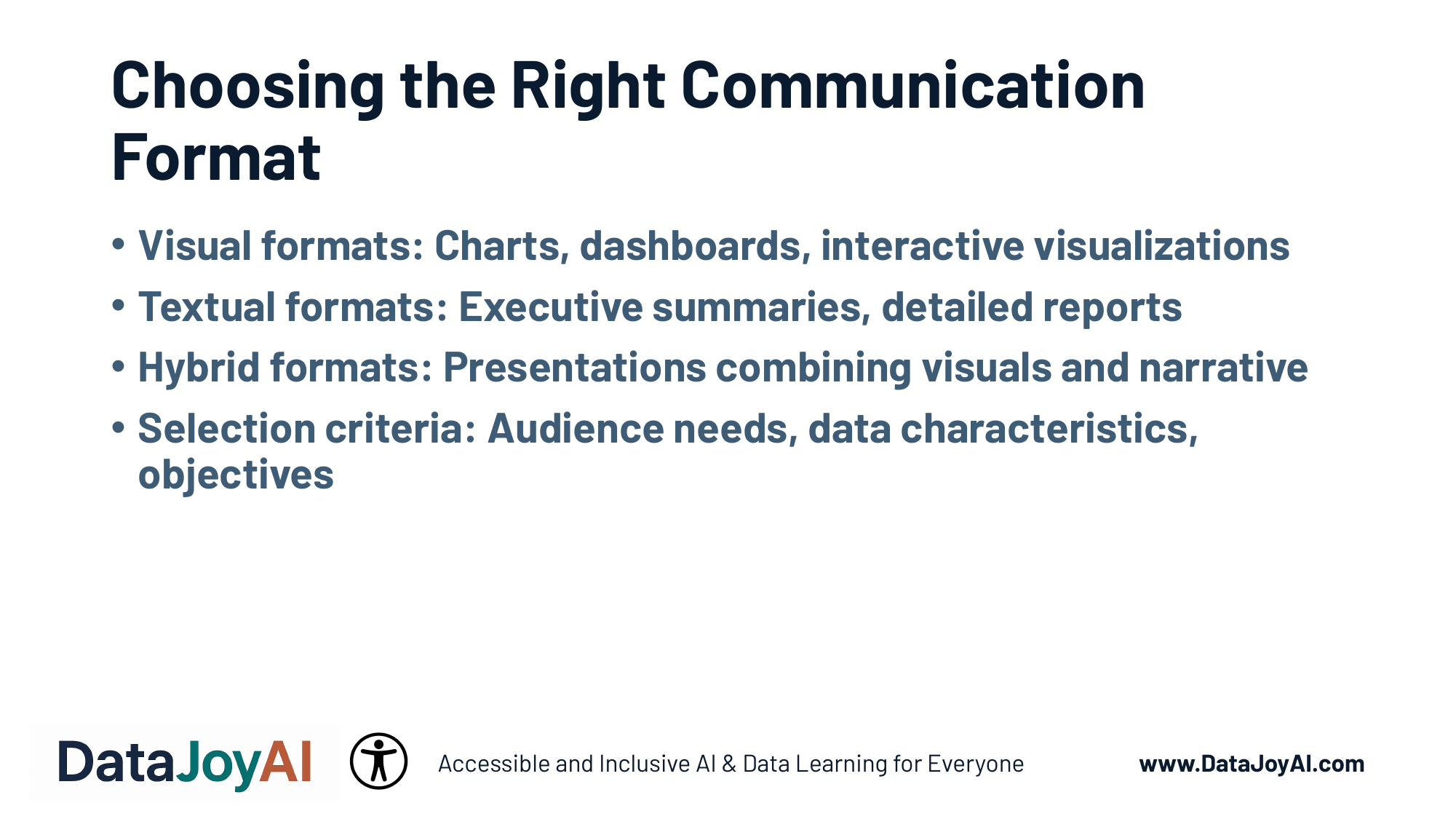

# Choosing the Right Communication Format
Visual formats: Charts, dashboards, interactive visualizations
Textual formats: Executive summaries, detailed reports
Hybrid formats: Presentations combining visuals and narrative
Selection criteria: Audience needs, data characteristics, objectives